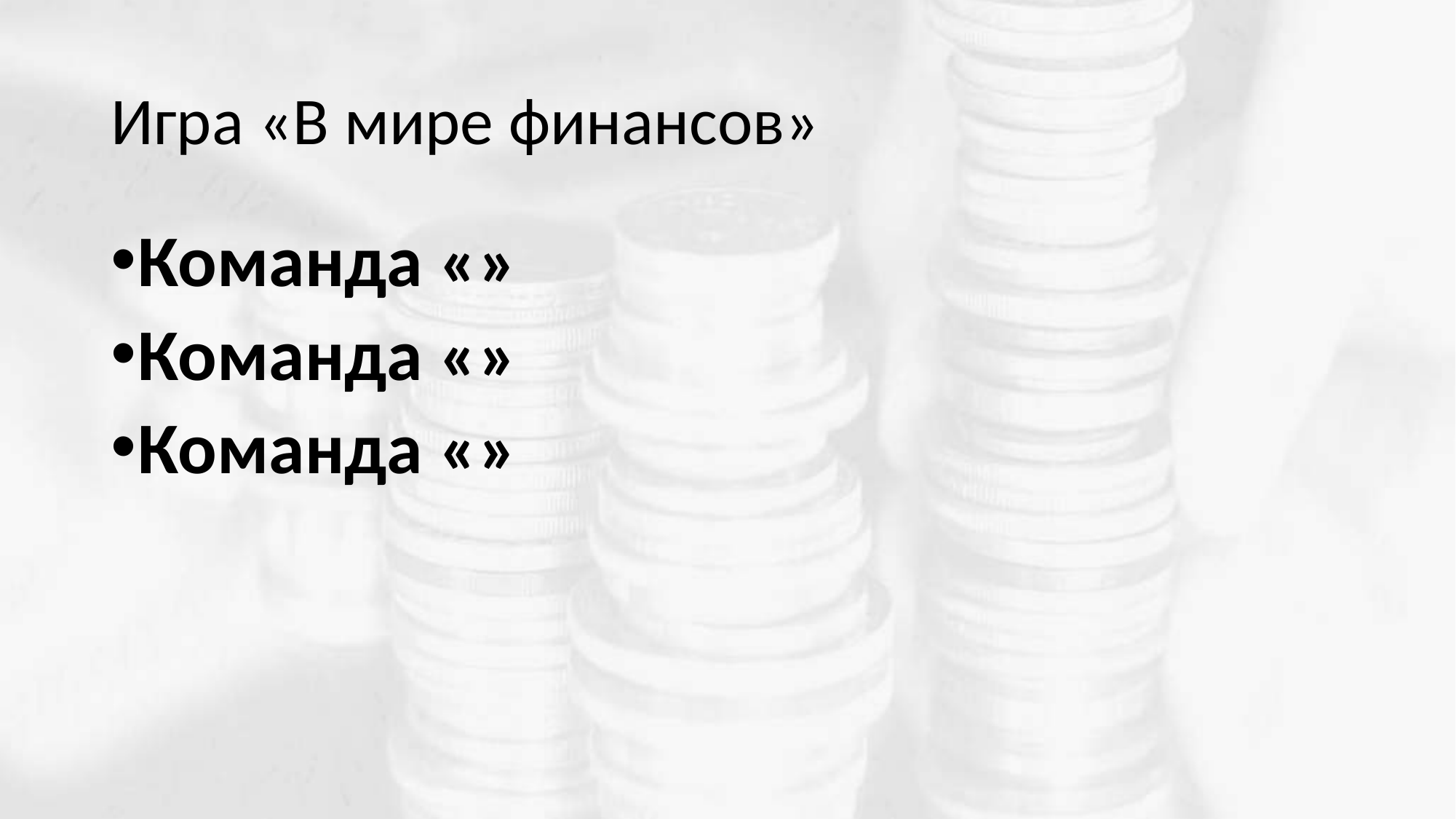

# Игра «В мире финансов»
Команда «»
Команда «»
Команда «»